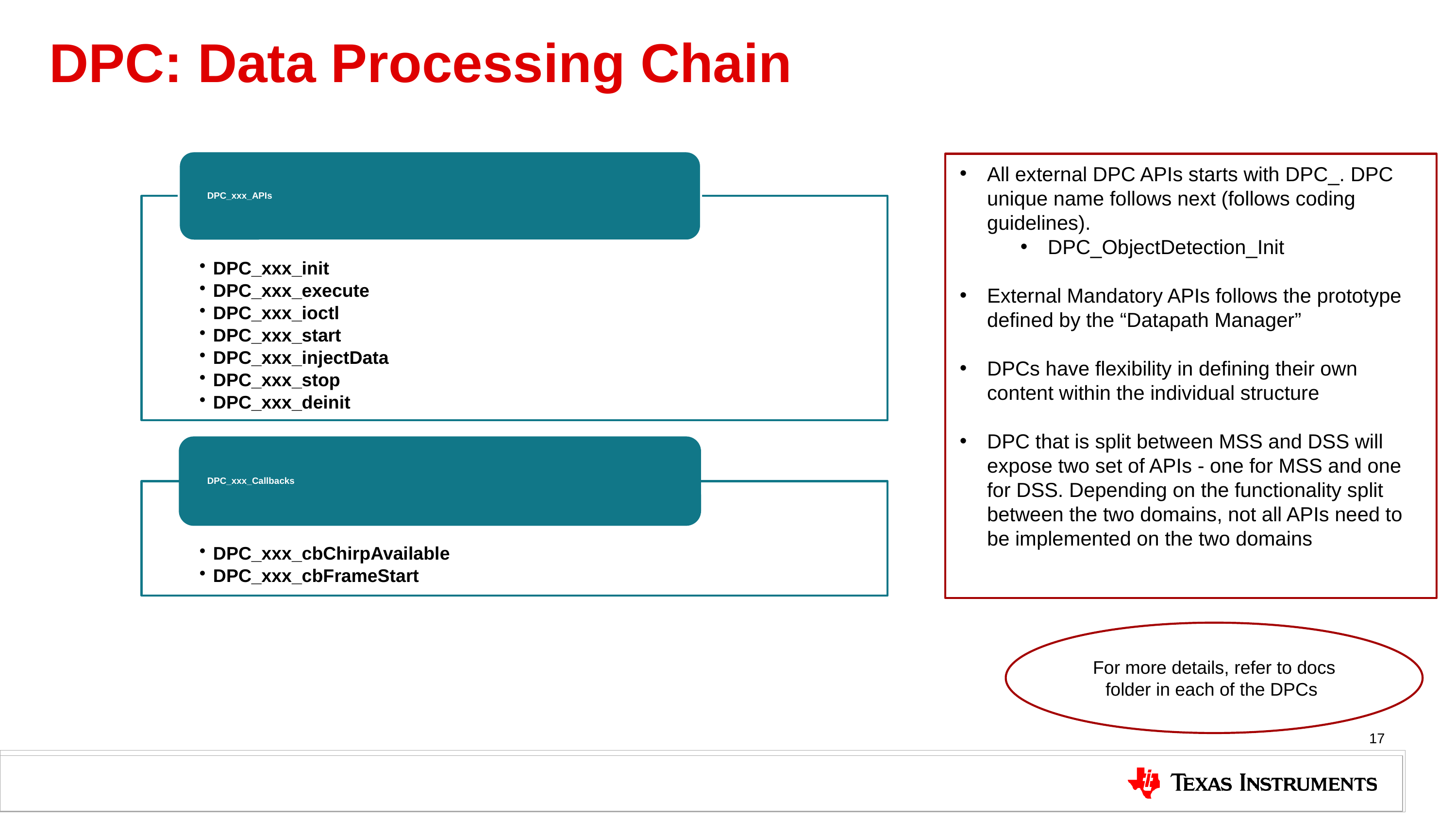

# DPC: Data Processing Chain
DPC_xxx_init
DPC_xxx_execute
DPC_xxx_ioctl
DPC_xxx_start
DPC_xxx_injectData
DPC_xxx_stop
DPC_xxx_deinit
DPC_xxx_APIs
DPC_xxx_cbChirpAvailable
DPC_xxx_cbFrameStart
DPC_xxx_Callbacks
All external DPC APIs starts with DPC_. DPC unique name follows next (follows coding guidelines).
DPC_ObjectDetection_Init

External Mandatory APIs follows the prototype defined by the “Datapath Manager”

DPCs have flexibility in defining their own content within the individual structure

DPC that is split between MSS and DSS will expose two set of APIs - one for MSS and one for DSS. Depending on the functionality split between the two domains, not all APIs need to be implemented on the two domains

For more details, refer to docs folder in each of the DPCs
17